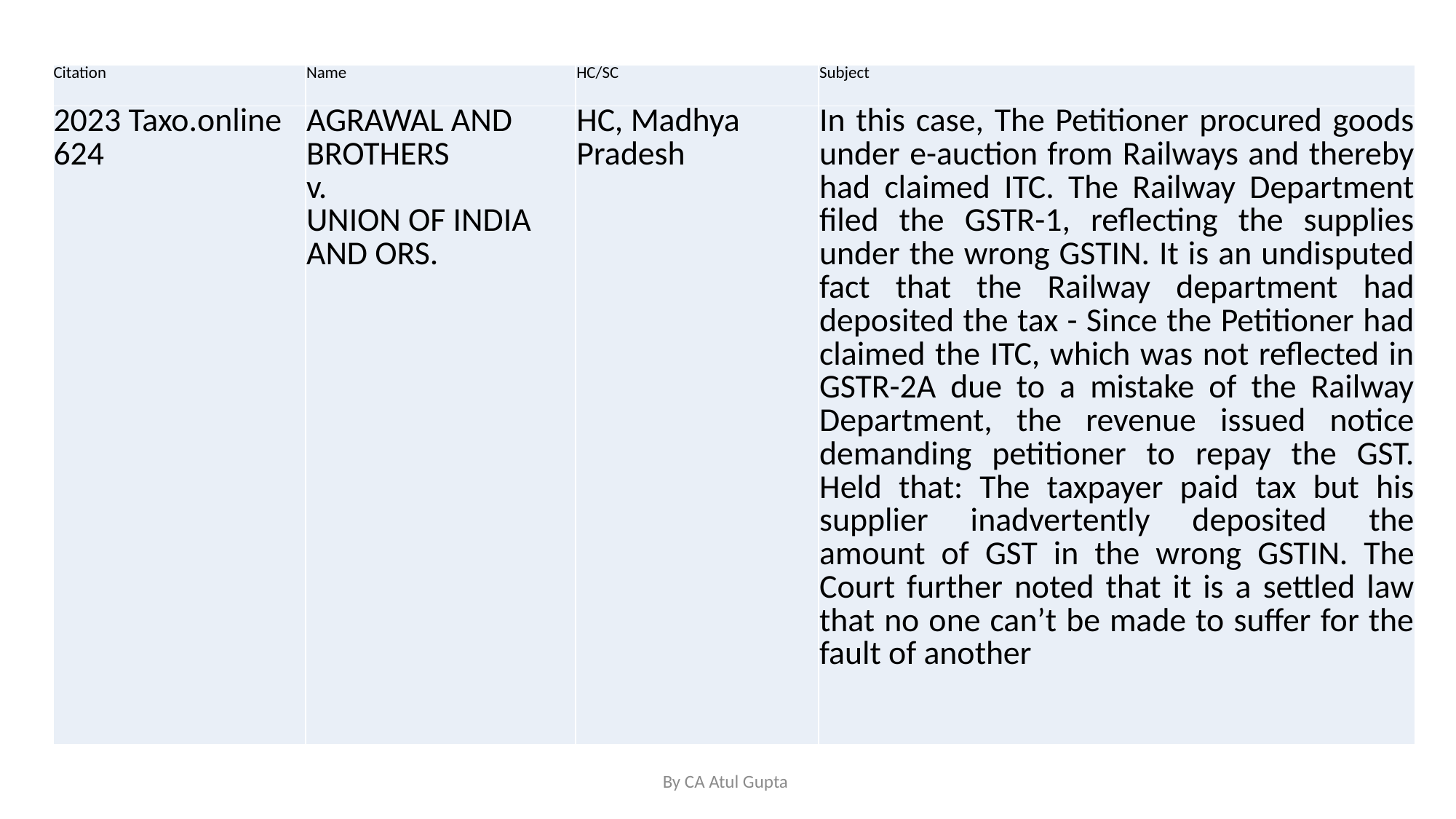

| Citation | Name | HC/SC | Subject |
| --- | --- | --- | --- |
| 2023 Taxo.online 624 | AGRAWAL AND BROTHERS v. UNION OF INDIA AND ORS. | HC, Madhya Pradesh | In this case, The Petitioner procured goods under e-auction from Railways and thereby had claimed ITC. The Railway Department filed the GSTR-1, reflecting the supplies under the wrong GSTIN. It is an undisputed fact that the Railway department had deposited the tax - Since the Petitioner had claimed the ITC, which was not reflected in GSTR-2A due to a mistake of the Railway Department, the revenue issued notice demanding petitioner to repay the GST. Held that: The taxpayer paid tax but his supplier inadvertently deposited the amount of GST in the wrong GSTIN. The Court further noted that it is a settled law that no one can’t be made to suffer for the fault of another |
By CA Atul Gupta